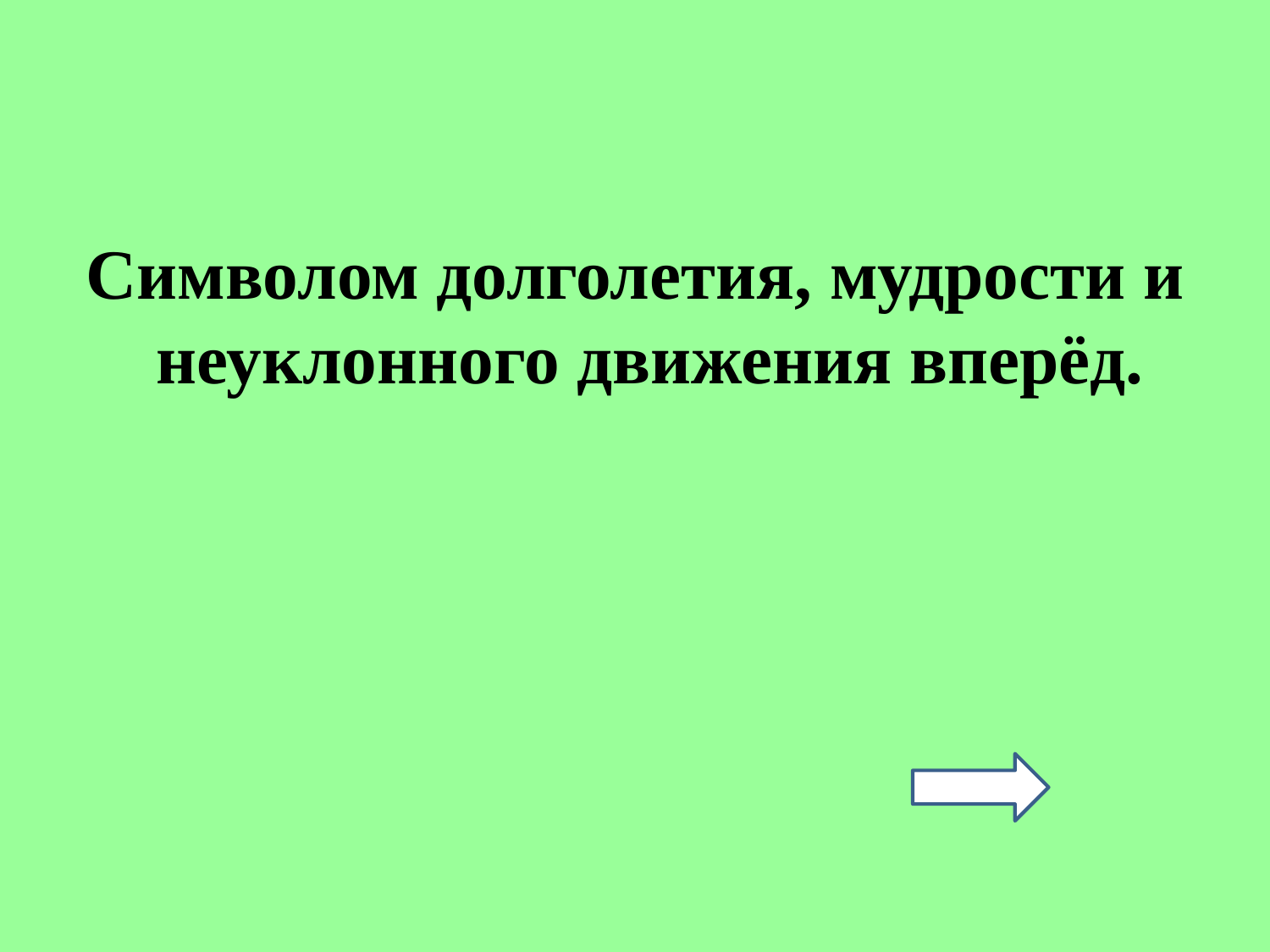

#
Символом долголетия, мудрости и неуклонного движения вперёд.